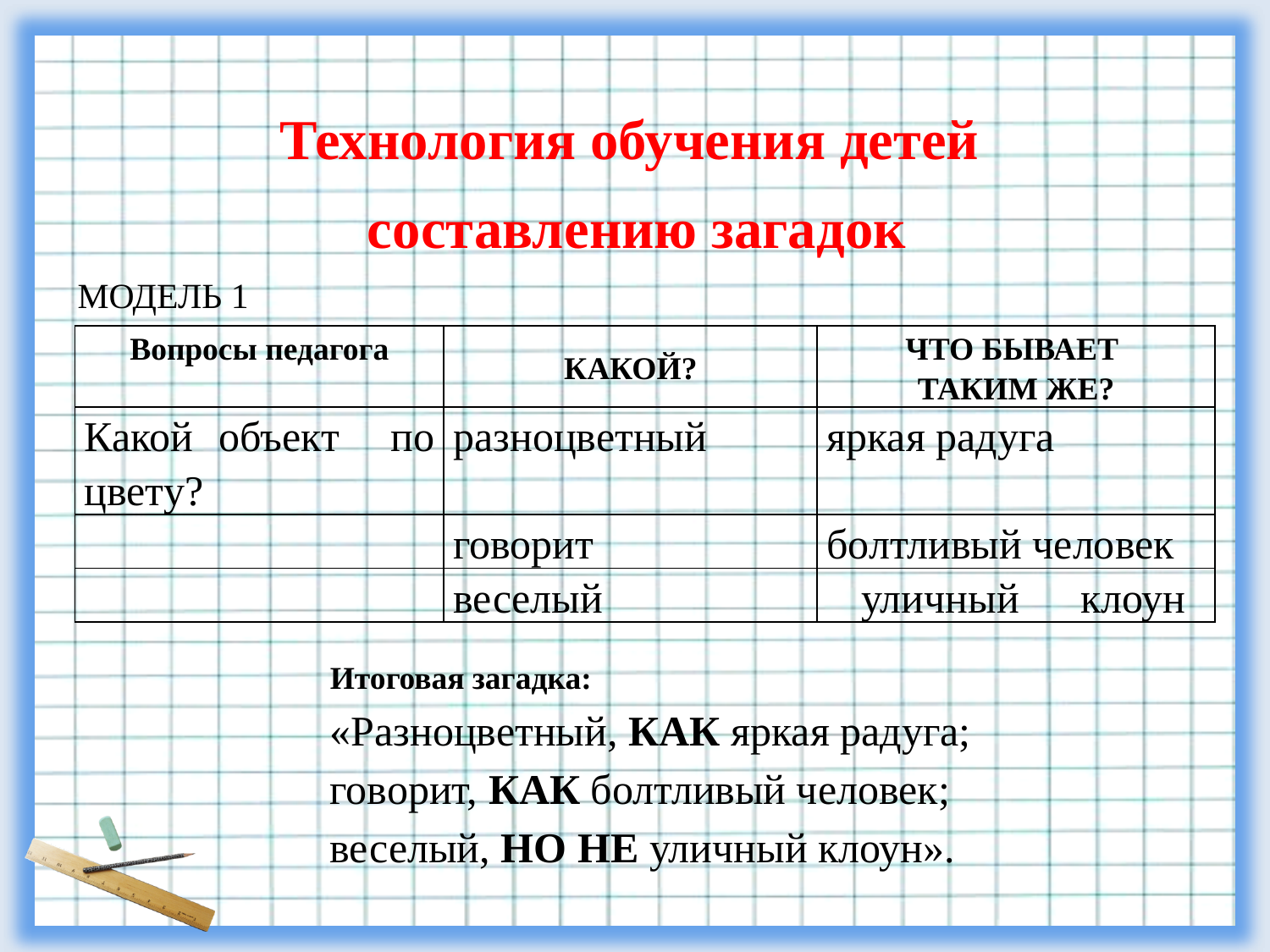

Технология обучения детей
 составлению загадок
МОДЕЛЬ 1
| Вопросы педагога | КАКОЙ? | ЧТО БЫВАЕТ ТАКИМ ЖЕ? |
| --- | --- | --- |
| Какой объект по цвету? | разноцветный | яркая радуга |
|  | говорит | болтливый человек |
|  | веселый | уличный клоун |
Итоговая загадка:
«Разноцветный, КАК яркая радуга;
говорит, КАК болтливый человек;
веселый, НО НЕ уличный клоун».